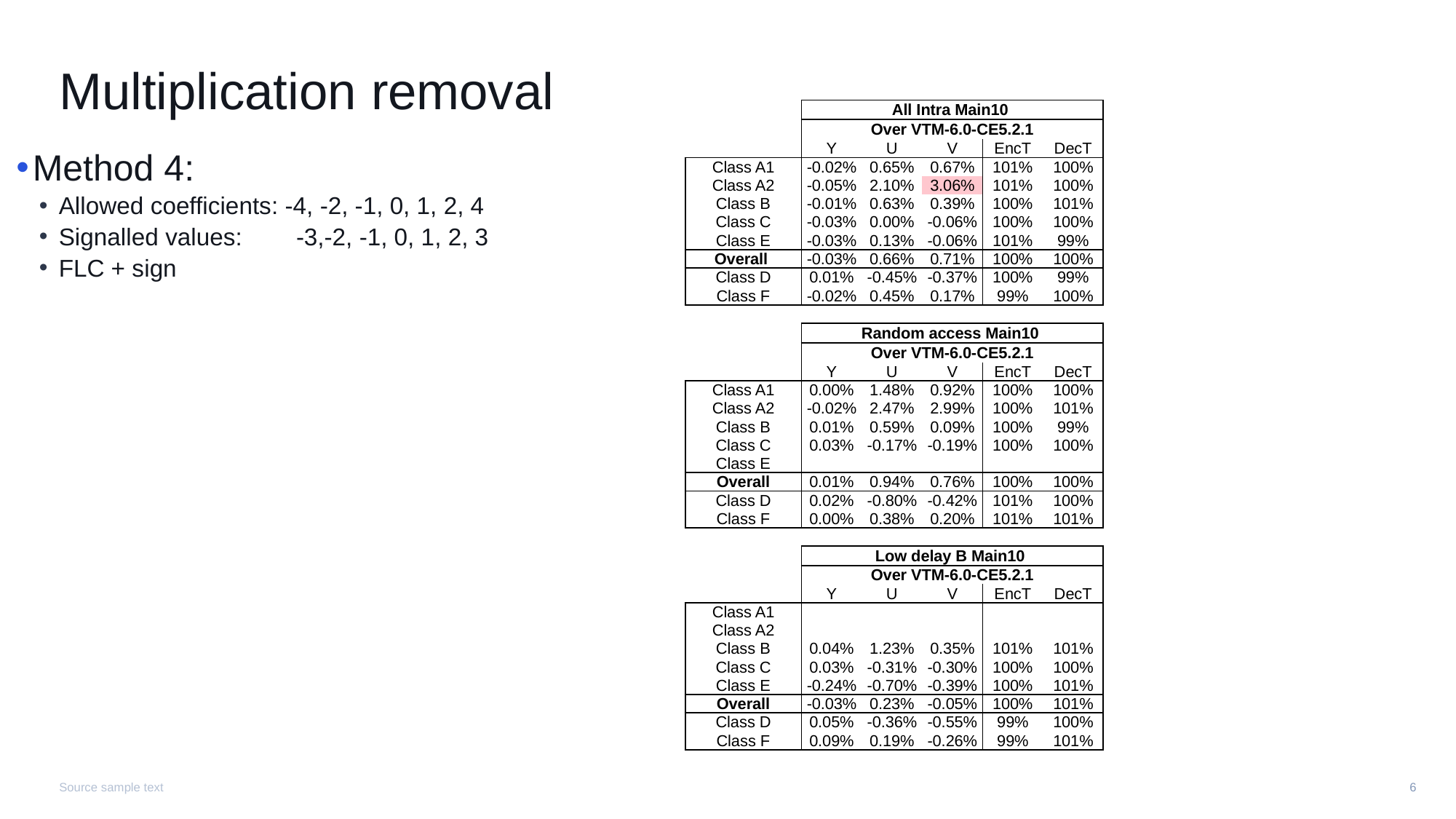

# Multiplication removal
|  | All Intra Main10 |  |  |  |  |
| --- | --- | --- | --- | --- | --- |
|  | Over VTM-6.0-CE5.2.1 |  |  |  |  |
|  | Y | U | V | EncT | DecT |
| Class A1 | -0.02% | 0.65% | 0.67% | 101% | 100% |
| Class A2 | -0.05% | 2.10% | 3.06% | 101% | 100% |
| Class B | -0.01% | 0.63% | 0.39% | 100% | 101% |
| Class C | -0.03% | 0.00% | -0.06% | 100% | 100% |
| Class E | -0.03% | 0.13% | -0.06% | 101% | 99% |
| Overall | -0.03% | 0.66% | 0.71% | 100% | 100% |
| Class D | 0.01% | -0.45% | -0.37% | 100% | 99% |
| Class F | -0.02% | 0.45% | 0.17% | 99% | 100% |
|  |  |  |  |  |  |
|  | Random access Main10 |  |  |  |  |
|  | Over VTM-6.0-CE5.2.1 |  |  |  |  |
|  | Y | U | V | EncT | DecT |
| Class A1 | 0.00% | 1.48% | 0.92% | 100% | 100% |
| Class A2 | -0.02% | 2.47% | 2.99% | 100% | 101% |
| Class B | 0.01% | 0.59% | 0.09% | 100% | 99% |
| Class C | 0.03% | -0.17% | -0.19% | 100% | 100% |
| Class E |  |  |  |  |  |
| Overall | 0.01% | 0.94% | 0.76% | 100% | 100% |
| Class D | 0.02% | -0.80% | -0.42% | 101% | 100% |
| Class F | 0.00% | 0.38% | 0.20% | 101% | 101% |
|  |  |  |  |  |  |
|  | Low delay B Main10 |  |  |  |  |
|  | Over VTM-6.0-CE5.2.1 |  |  |  |  |
|  | Y | U | V | EncT | DecT |
| Class A1 |  |  |  |  |  |
| Class A2 |  |  |  |  |  |
| Class B | 0.04% | 1.23% | 0.35% | 101% | 101% |
| Class C | 0.03% | -0.31% | -0.30% | 100% | 100% |
| Class E | -0.24% | -0.70% | -0.39% | 100% | 101% |
| Overall | -0.03% | 0.23% | -0.05% | 100% | 101% |
| Class D | 0.05% | -0.36% | -0.55% | 99% | 100% |
| Class F | 0.09% | 0.19% | -0.26% | 99% | 101% |
Method 4:
Allowed coefficients: -4, -2, -1, 0, 1, 2, 4
Signalled values:        -3,-2, -1, 0, 1, 2, 3
FLC + sign
Source sample text